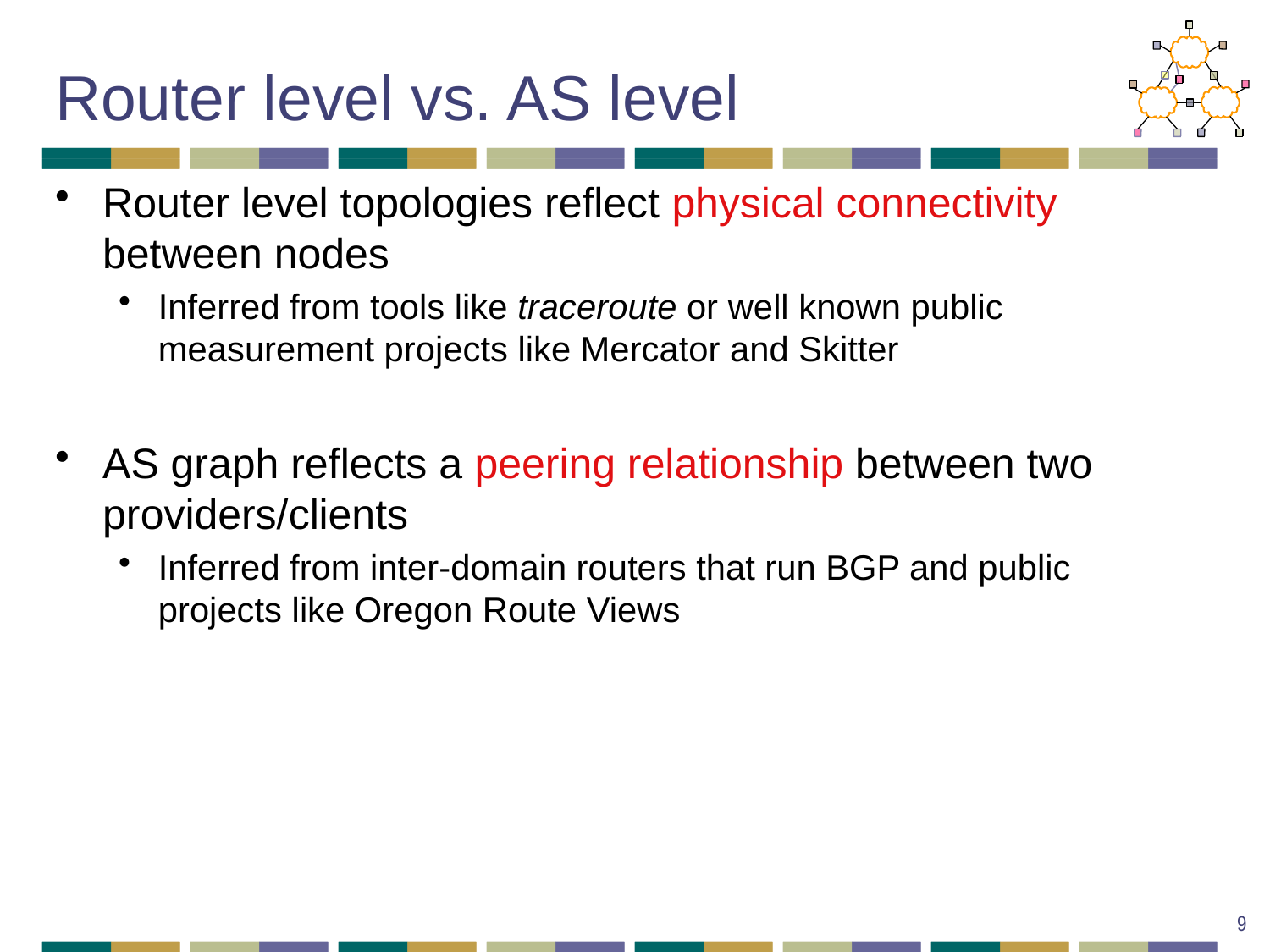

# Router level vs. AS level
Router level topologies reflect physical connectivity between nodes
Inferred from tools like traceroute or well known public measurement projects like Mercator and Skitter

AS graph reflects a peering relationship between two providers/clients
Inferred from inter-domain routers that run BGP and public projects like Oregon Route Views
9